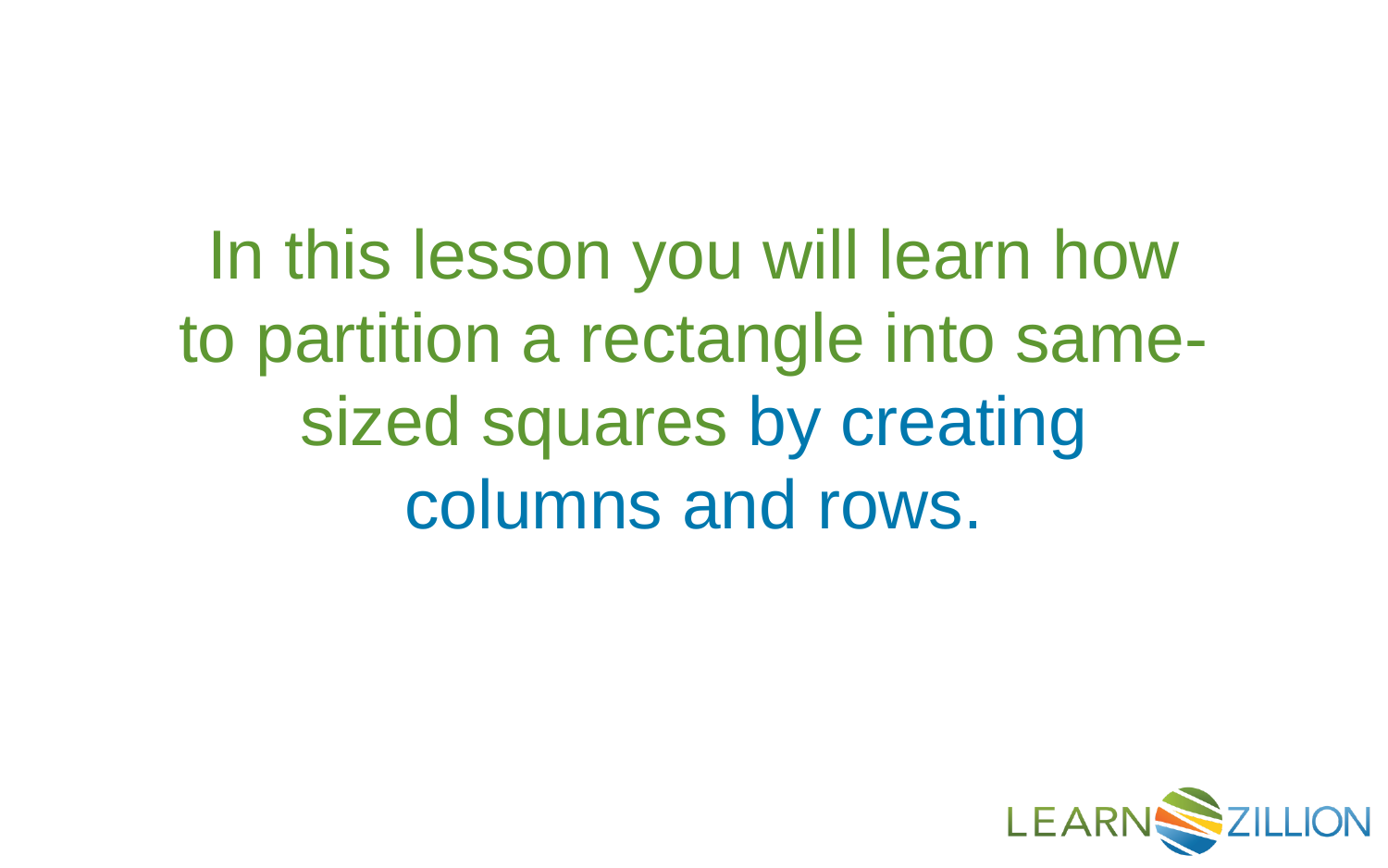

In this lesson you will learn how to partition a rectangle into same-sized squares by creating columns and rows.